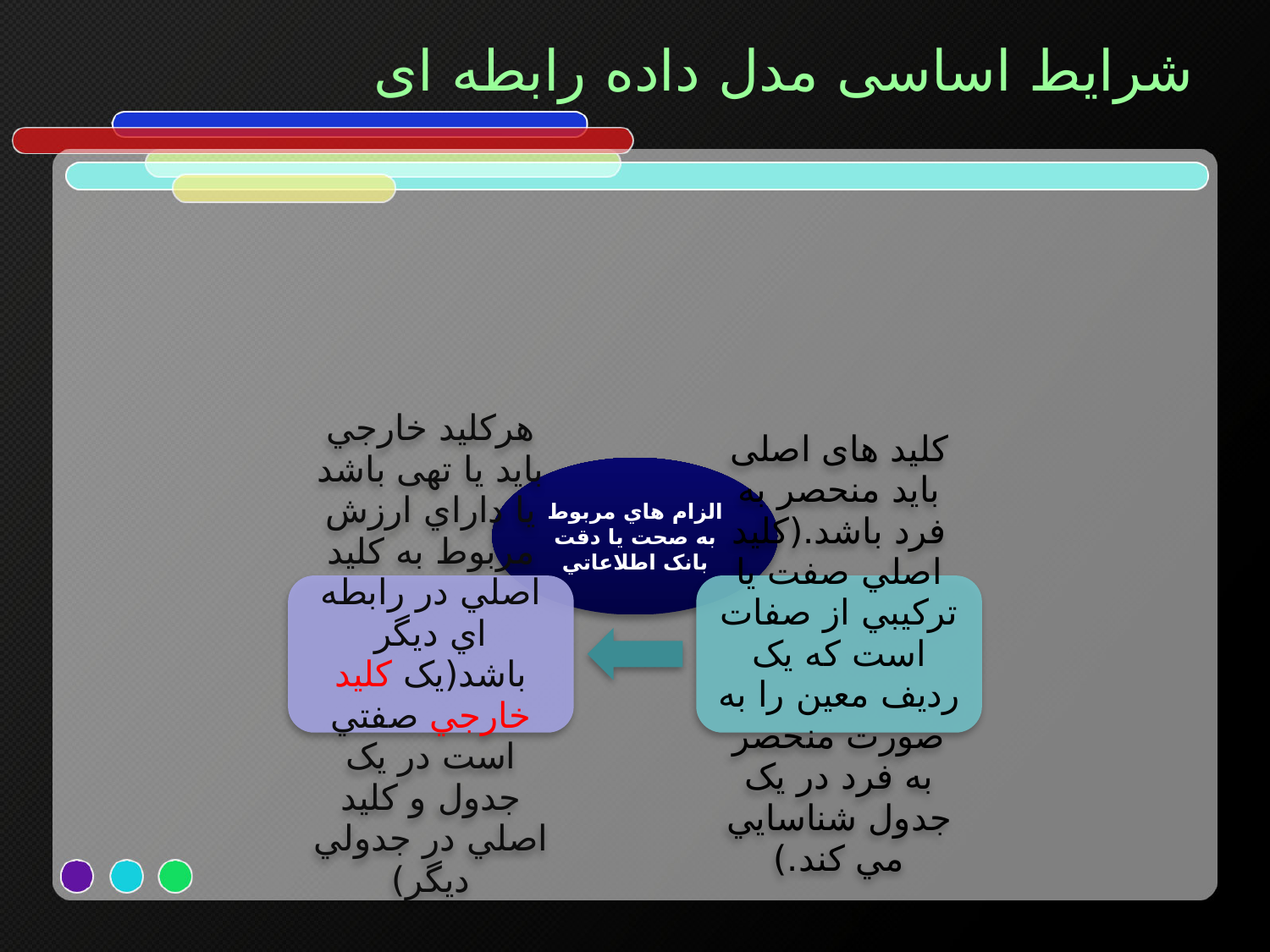

# شرایط اساسی مدل داده رابطه ای